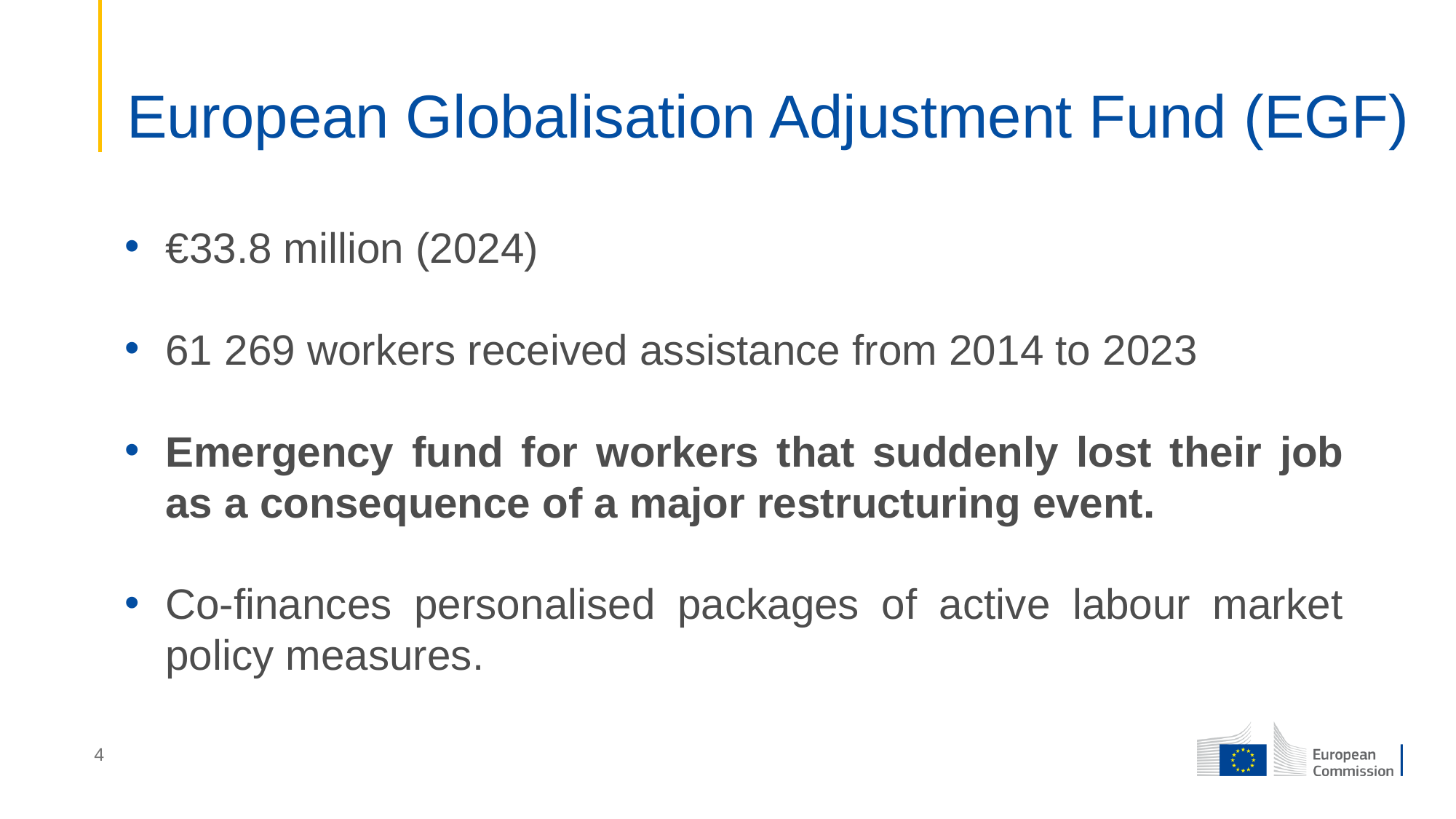

# European Globalisation Adjustment Fund (EGF)
€33.8 million (2024)

61 269 workers received assistance from 2014 to 2023

Emergency fund for workers that suddenly lost their job as a consequence of a major restructuring event.

Co-finances personalised packages of active labour market policy measures.

4